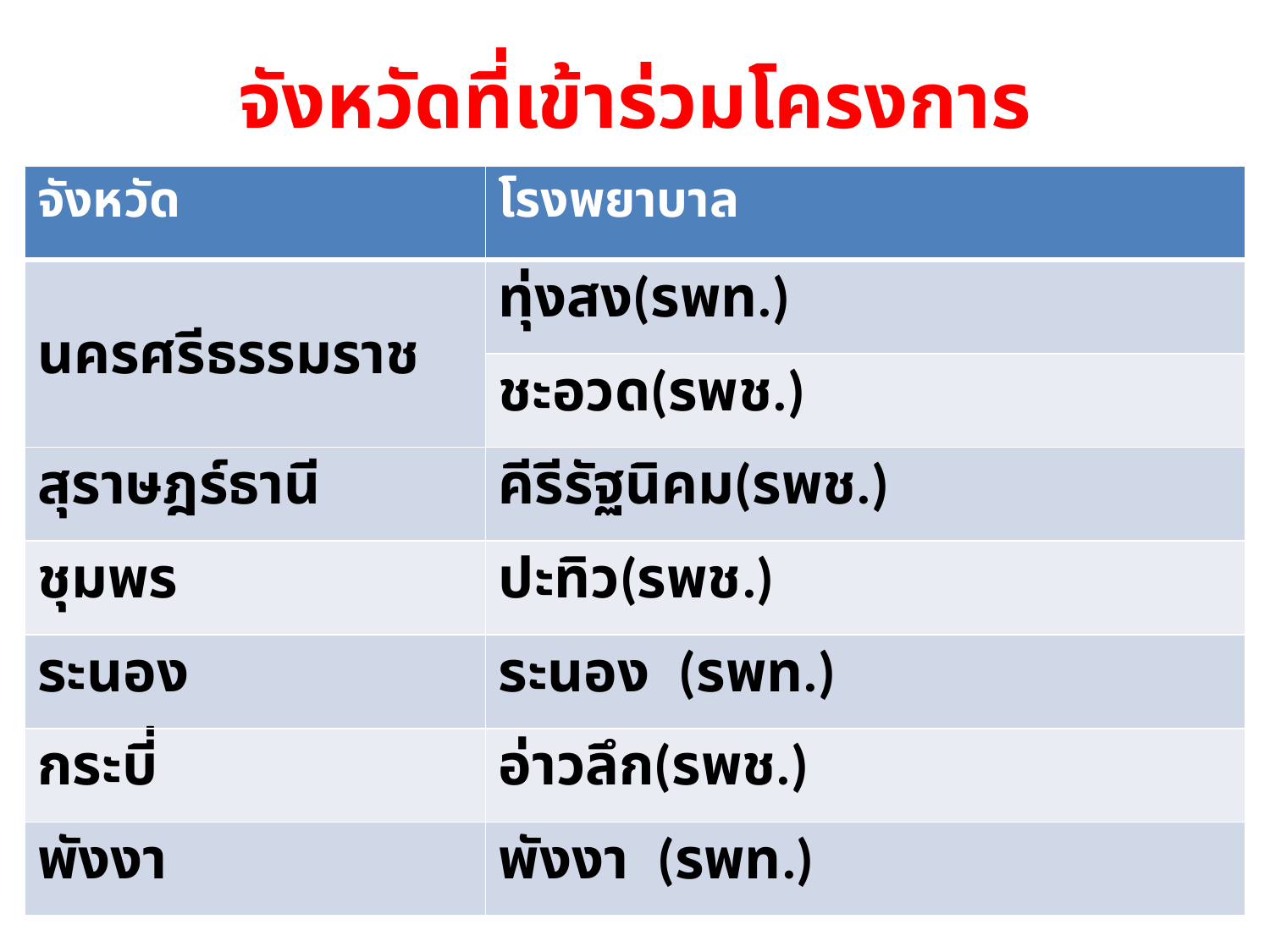

# จังหวัดที่เข้าร่วมโครงการ
| จังหวัด | โรงพยาบาล |
| --- | --- |
| นครศรีธรรมราช | ทุ่งสง(รพท.) |
|  | ชะอวด(รพช.) |
| สุราษฎร์ธานี | คีรีรัฐนิคม(รพช.) |
| ชุมพร | ปะทิว(รพช.) |
| ระนอง | ระนอง (รพท.) |
| กระบี่ | อ่าวลึก(รพช.) |
| พังงา | พังงา (รพท.) |